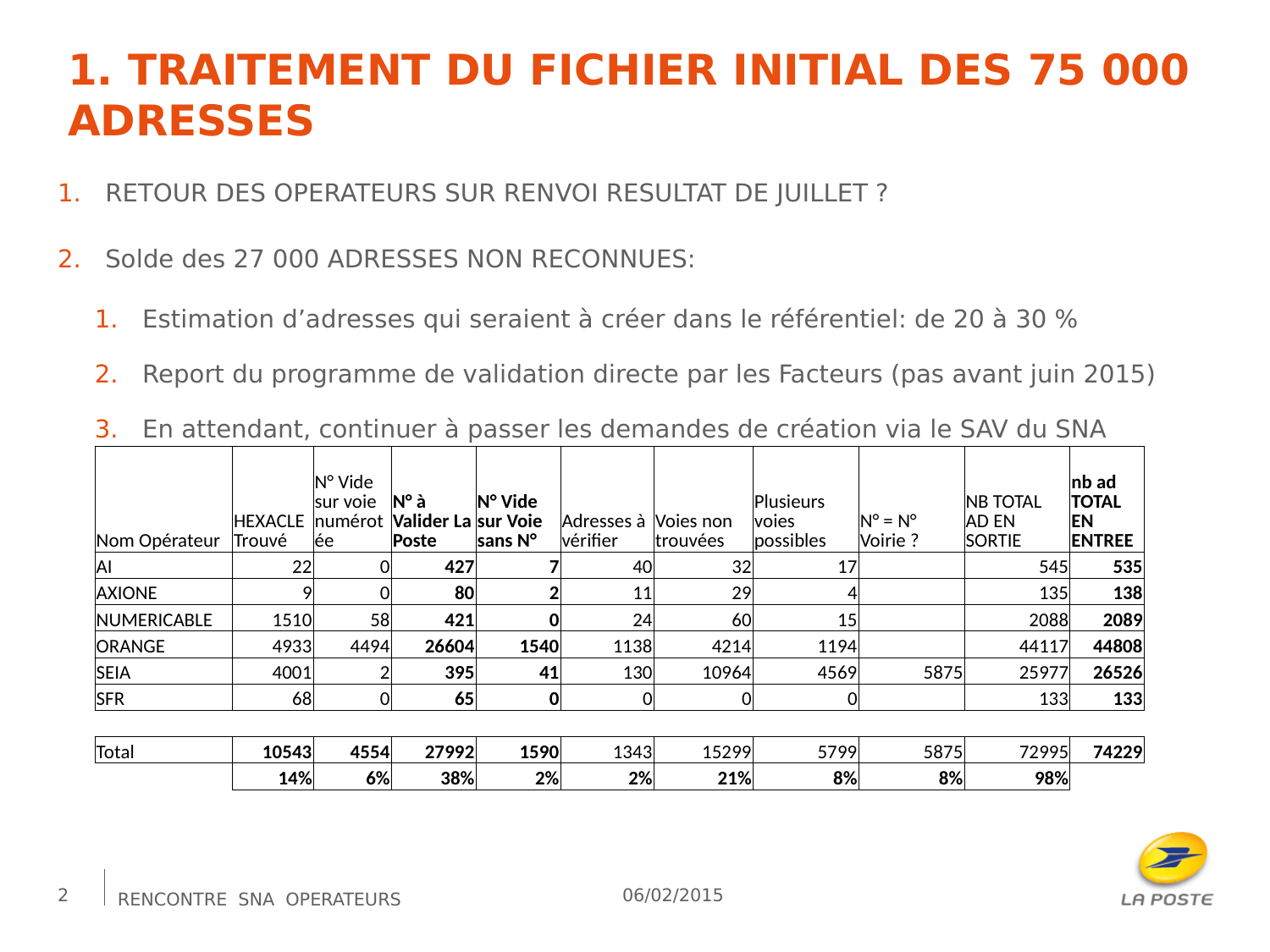

# 1. Traitement du fichier initial des 75 000 adresses
RETOUR DES OPERATEURS SUR RENVOI RESULTAT DE JUILLET ?
Solde des 27 000 ADRESSES NON RECONNUES:
Estimation d’adresses qui seraient à créer dans le référentiel: de 20 à 30 %
Report du programme de validation directe par les Facteurs (pas avant juin 2015)
En attendant, continuer à passer les demandes de création via le SAV du SNA
| Nom Opérateur | HEXACLE Trouvé | N° Vide sur voie numérotée | N° à Valider La Poste | N° Vide sur Voie sans N° | Adresses à vérifier | Voies non trouvées | Plusieurs voies possibles | N° = N° Voirie ? | NB TOTAL AD EN SORTIE | nb ad TOTAL EN ENTREE |
| --- | --- | --- | --- | --- | --- | --- | --- | --- | --- | --- |
| AI | 22 | 0 | 427 | 7 | 40 | 32 | 17 |  | 545 | 535 |
| AXIONE | 9 | 0 | 80 | 2 | 11 | 29 | 4 |  | 135 | 138 |
| NUMERICABLE | 1510 | 58 | 421 | 0 | 24 | 60 | 15 |  | 2088 | 2089 |
| ORANGE | 4933 | 4494 | 26604 | 1540 | 1138 | 4214 | 1194 |  | 44117 | 44808 |
| SEIA | 4001 | 2 | 395 | 41 | 130 | 10964 | 4569 | 5875 | 25977 | 26526 |
| SFR | 68 | 0 | 65 | 0 | 0 | 0 | 0 |  | 133 | 133 |
|  |  |  |  |  |  |  |  |  |  |  |
| Total | 10543 | 4554 | 27992 | 1590 | 1343 | 15299 | 5799 | 5875 | 72995 | 74229 |
|  | 14% | 6% | 38% | 2% | 2% | 21% | 8% | 8% | 98% |  |
2
06/02/2015
Rencontre  sna  operateurs